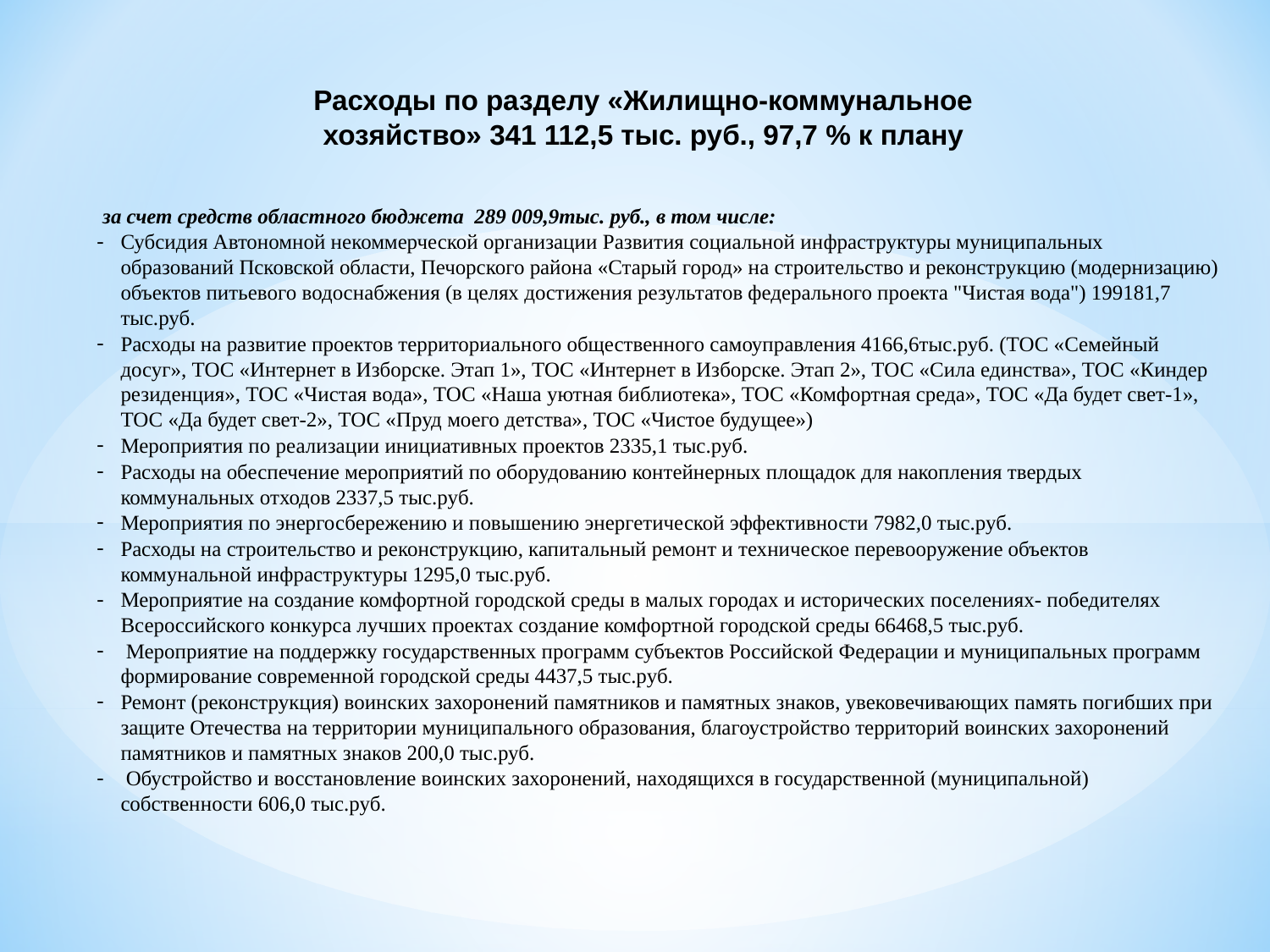

Расходы по разделу «Жилищно-коммунальное
хозяйство» 341 112,5 тыс. руб., 97,7 % к плану
 за счет средств областного бюджета  289 009,9тыс. руб., в том числе:
Субсидия Автономной некоммерческой организации Развития социальной инфраструктуры муниципальных образований Псковской области, Печорского района «Старый город» на строительство и реконструкцию (модернизацию) объектов питьевого водоснабжения (в целях достижения результатов федерального проекта "Чистая вода") 199181,7 тыс.руб.
Расходы на развитие проектов территориального общественного самоуправления 4166,6тыс.руб. (ТОС «Семейный досуг», ТОС «Интернет в Изборске. Этап 1», ТОС «Интернет в Изборске. Этап 2», ТОС «Сила единства», ТОС «Киндер резиденция», ТОС «Чистая вода», ТОС «Наша уютная библиотека», ТОС «Комфортная среда», ТОС «Да будет свет-1», ТОС «Да будет свет-2», ТОС «Пруд моего детства», ТОС «Чистое будущее»)
Мероприятия по реализации инициативных проектов 2335,1 тыс.руб.
Расходы на обеспечение мероприятий по оборудованию контейнерных площадок для накопления твердых коммунальных отходов 2337,5 тыс.руб.
Мероприятия по энергосбережению и повышению энергетической эффективности 7982,0 тыс.руб.
Расходы на строительство и реконструкцию, капитальный ремонт и техническое перевооружение объектов коммунальной инфраструктуры 1295,0 тыс.руб.
Мероприятие на создание комфортной городской среды в малых городах и исторических поселениях- победителях Всероссийского конкурса лучших проектах создание комфортной городской среды 66468,5 тыс.руб.
 Мероприятие на поддержку государственных программ субъектов Российской Федерации и муниципальных программ формирование современной городской среды 4437,5 тыс.руб.
Ремонт (реконструкция) воинских захоронений памятников и памятных знаков, увековечивающих память погибших при защите Отечества на территории муниципального образования, благоустройство территорий воинских захоронений памятников и памятных знаков 200,0 тыс.руб.
 Обустройство и восстановление воинских захоронений, находящихся в государственной (муниципальной) собственности 606,0 тыс.руб.